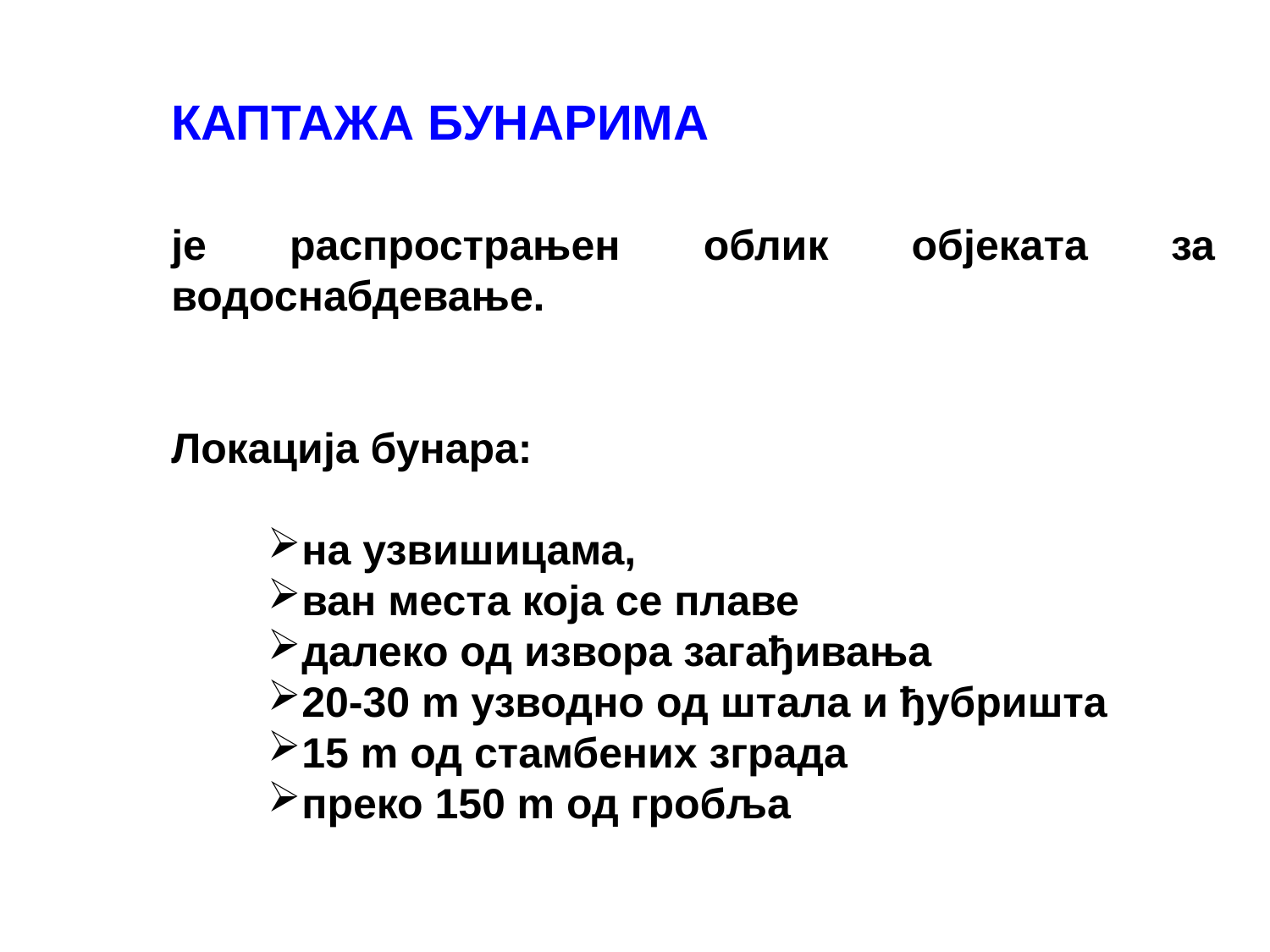

КАПТАЖА БУНАРИМА
је распрострањен облик објеката за водоснабдевање.

Локација бунара:

на узвишицама,
ван места која се плаве
далеко од извора загађивања
20-30 m узводно од штала и ђубришта
15 m од стамбених зграда
преко 150 m од гробља